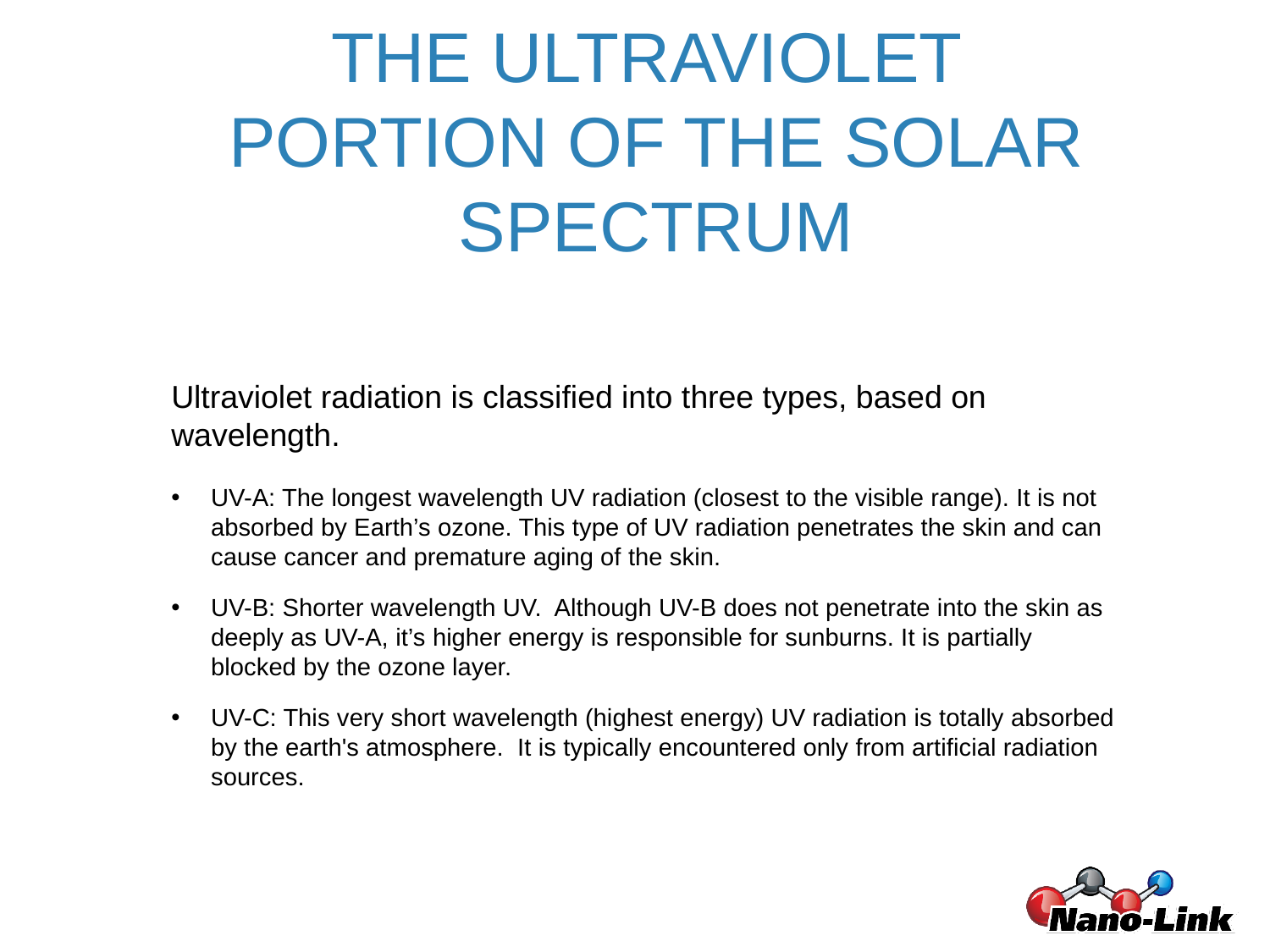

THE ULTRAVIOLET
PORTION OF THE SOLAR SPECTRUM
Ultraviolet radiation is classified into three types, based on wavelength.

UV-A: The longest wavelength UV radiation (closest to the visible range). It is not absorbed by Earth’s ozone. This type of UV radiation penetrates the skin and can cause cancer and premature aging of the skin.
UV-B: Shorter wavelength UV.  Although UV-B does not penetrate into the skin as deeply as UV-A, it’s higher energy is responsible for sunburns. It is partially blocked by the ozone layer.
UV-C: This very short wavelength (highest energy) UV radiation is totally absorbed by the earth's atmosphere.  It is typically encountered only from artificial radiation sources.